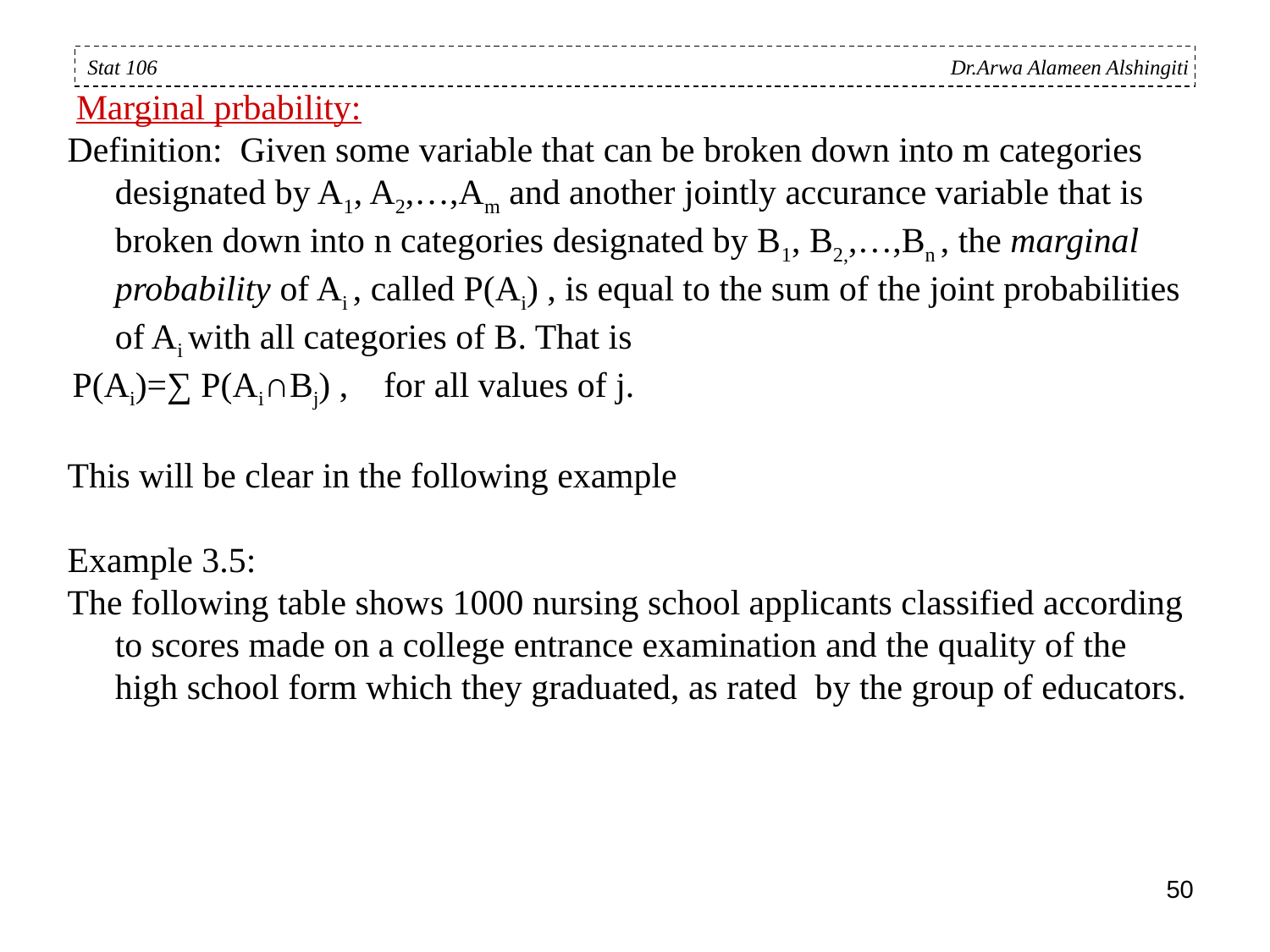

Marginal prbability:
Definition:  Given some variable that can be broken down into m categories designated by A1, A2,…,Am and another jointly accurance variable that is broken down into n categories designated by B1, B2,,…,Bn , the marginal probability of Ai , called P(Ai) , is equal to the sum of the joint probabilities of Ai with all categories of B. That is
 P(Ai)=∑ P(Ai∩Bj) ,    for all values of j.

This will be clear in the following example

Example 3.5:
The following table shows 1000 nursing school applicants classified according to scores made on a college entrance examination and the quality of the high school form which they graduated, as rated  by the group of educators.

Stat 106                                                                                                                                                      Dr.Arwa Alameen Alshingiti

50